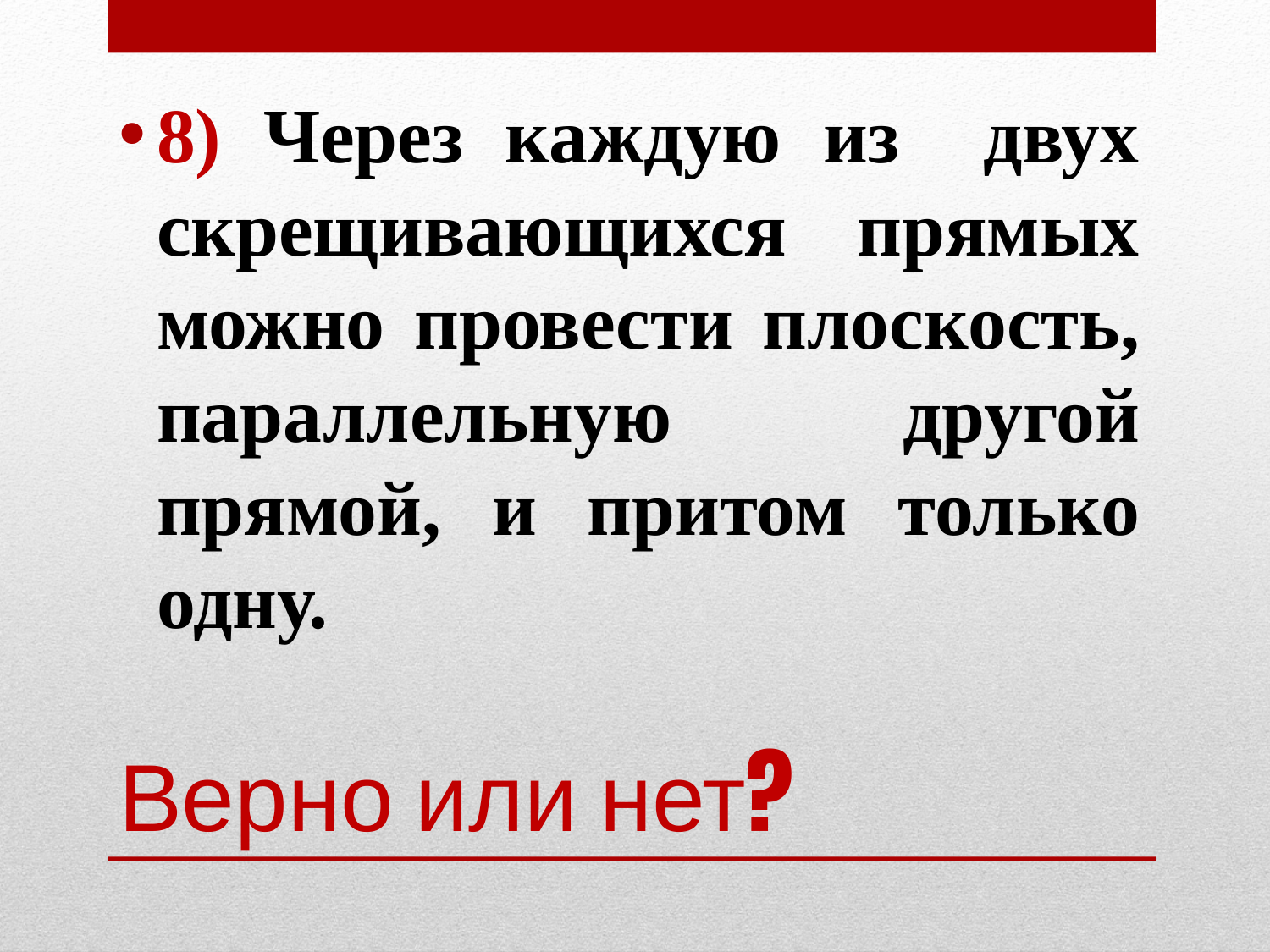

8) Через каждую из  двух скрещивающихся прямых можно провести плоскость, параллельную другой прямой, и притом только одну.
# Верно или нет?